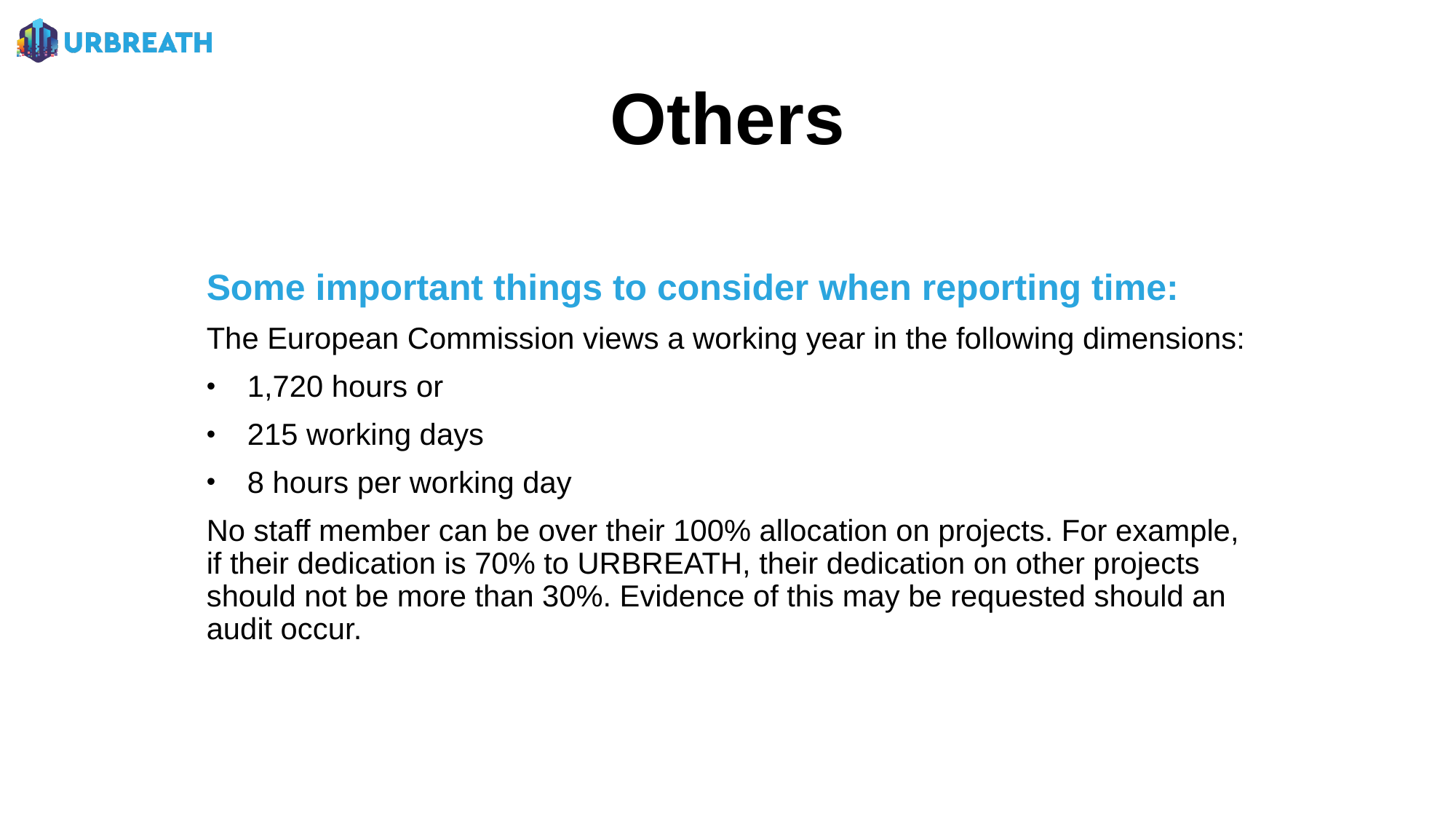

# Others
Some important things to consider when reporting time:
The European Commission views a working year in the following dimensions:
1,720 hours or
215 working days
8 hours per working day
No staff member can be over their 100% allocation on projects. For example, if their dedication is 70% to URBREATH, their dedication on other projects should not be more than 30%. Evidence of this may be requested should an audit occur.